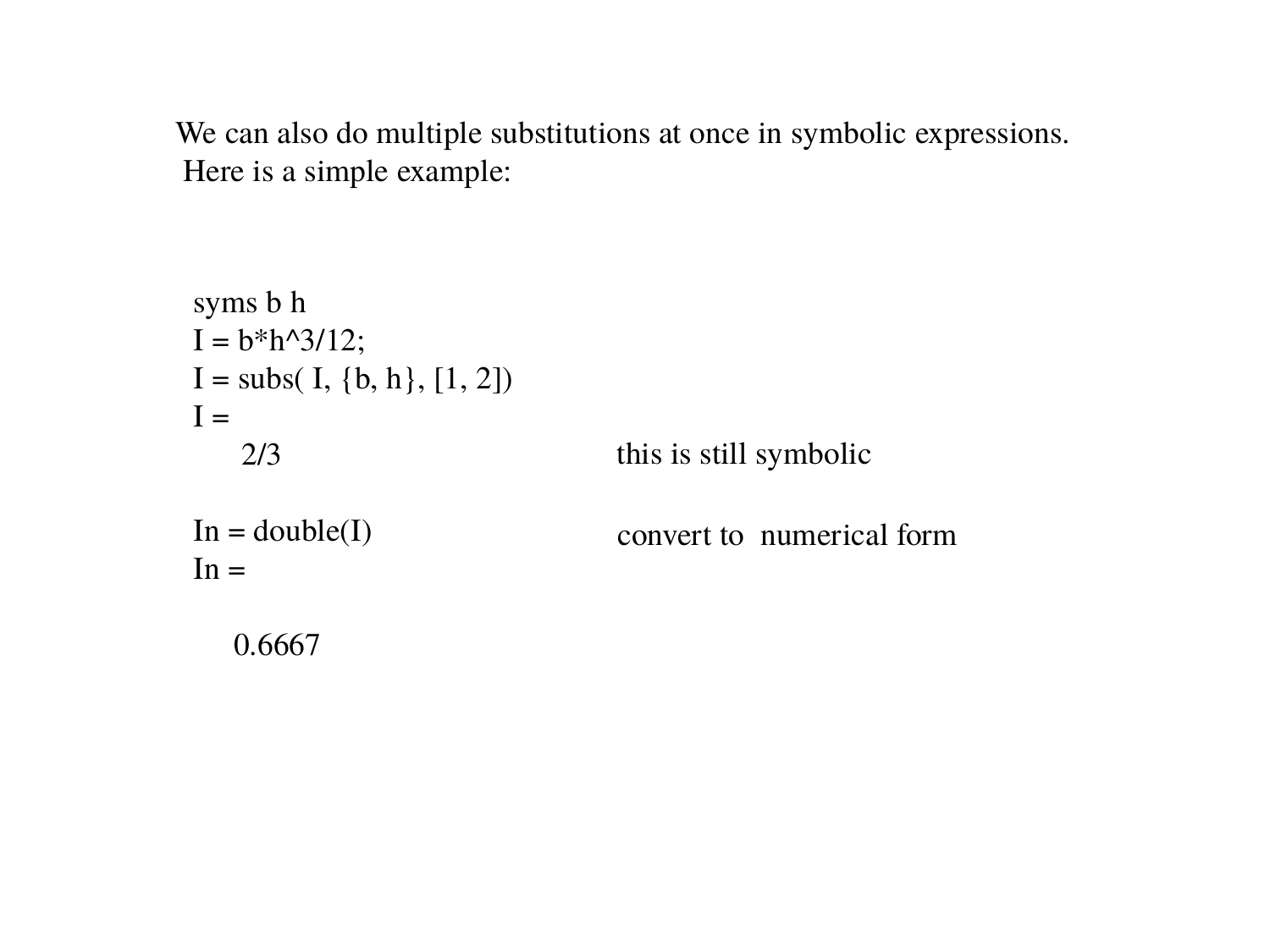

We can also do multiple substitutions at once in symbolic expressions.
 Here is a simple example:
syms b h
I = b*h^3/12;
I = subs( I, {b, h}, [1, 2])
I =
      2/3

In = double(I)
In =

     0.6667
this is still symbolic
convert to  numerical form